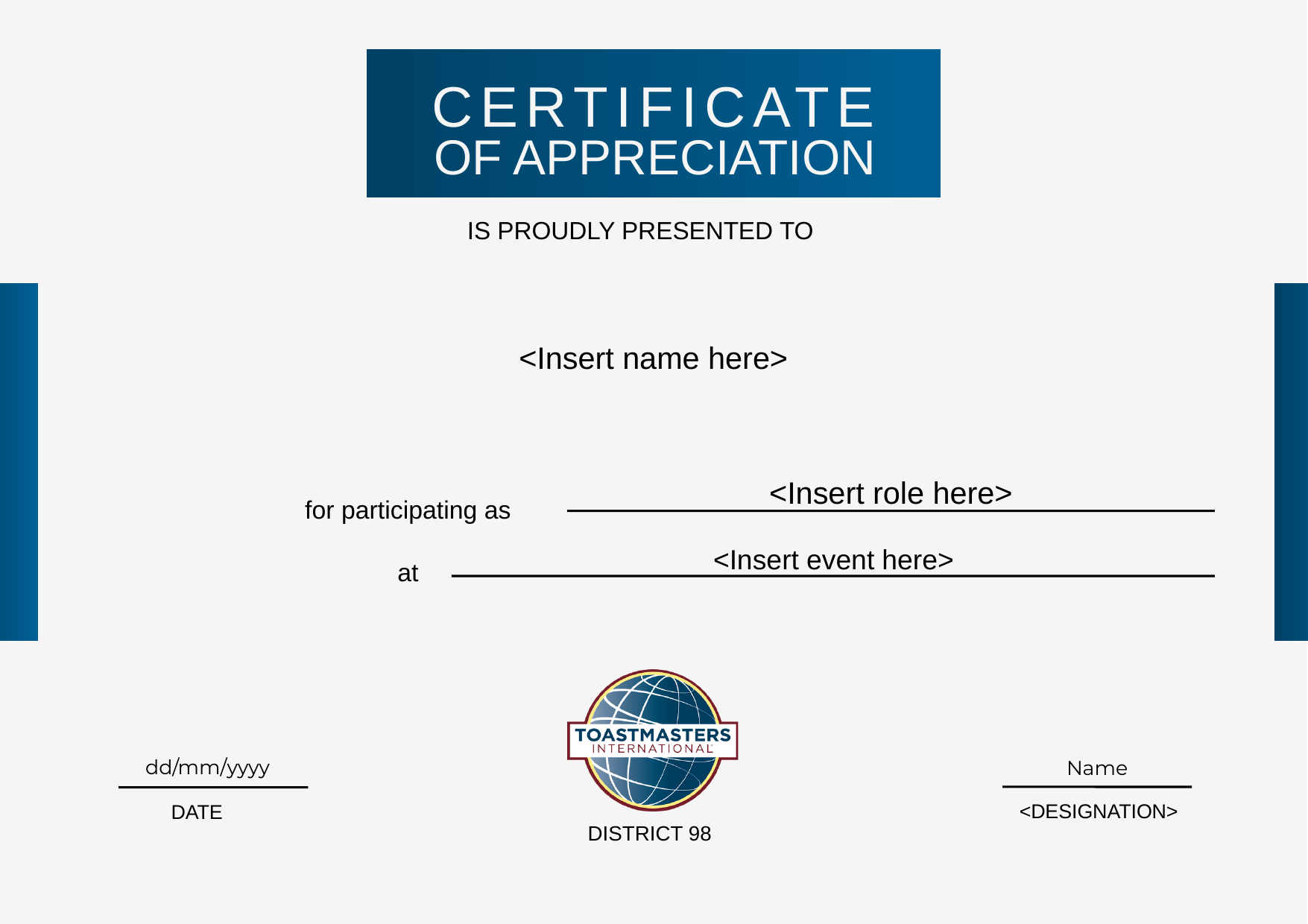

CERTIFICATE
OF APPRECIATION
IS PROUDLY PRESENTED TO
<Insert name here>

for participating as
at
<Insert role here>

<Insert event here>

dd/mm/yyyy
Name

<DESIGNATION>
DATE
DISTRICT 98